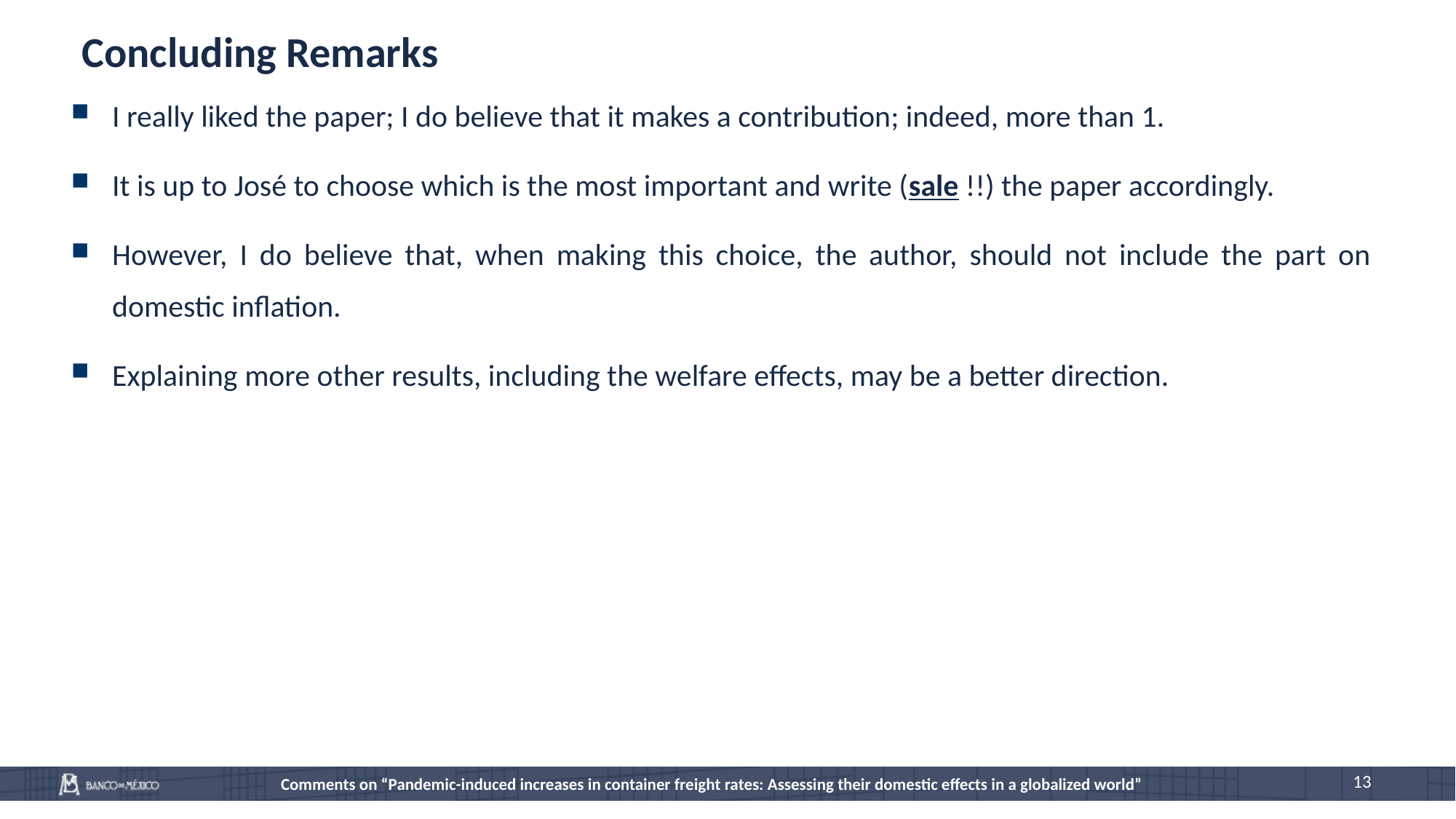

# Concluding Remarks
I really liked the paper; I do believe that it makes a contribution; indeed, more than 1.
It is up to José to choose which is the most important and write (sale !!) the paper accordingly.
However, I do believe that, when making this choice, the author, should not include the part on domestic inflation.
Explaining more other results, including the welfare effects, may be a better direction.

13
Comments on “Pandemic-induced increases in container freight rates: Assessing their domestic effects in a globalized world”